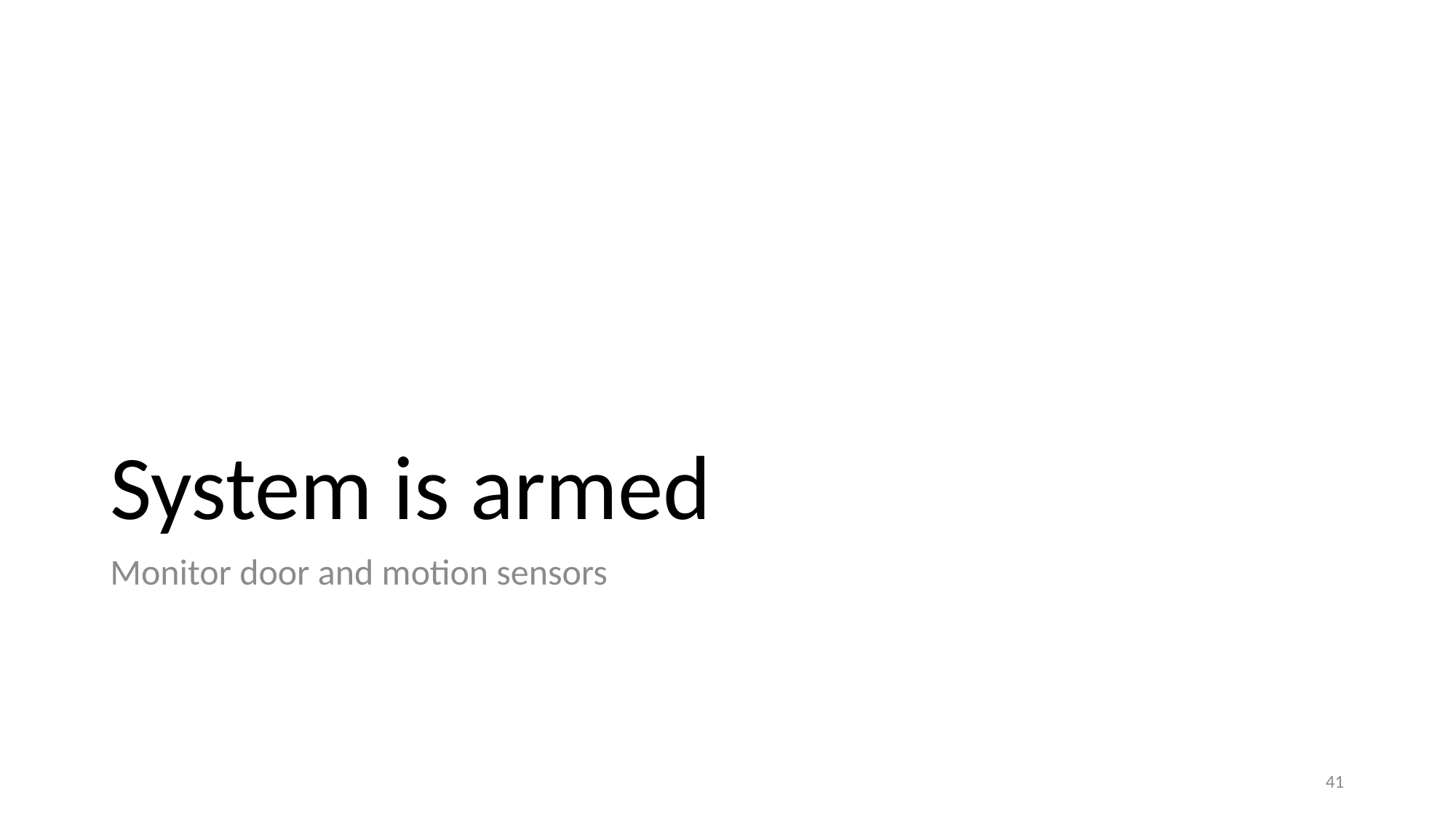

# System is armed
Monitor door and motion sensors
41